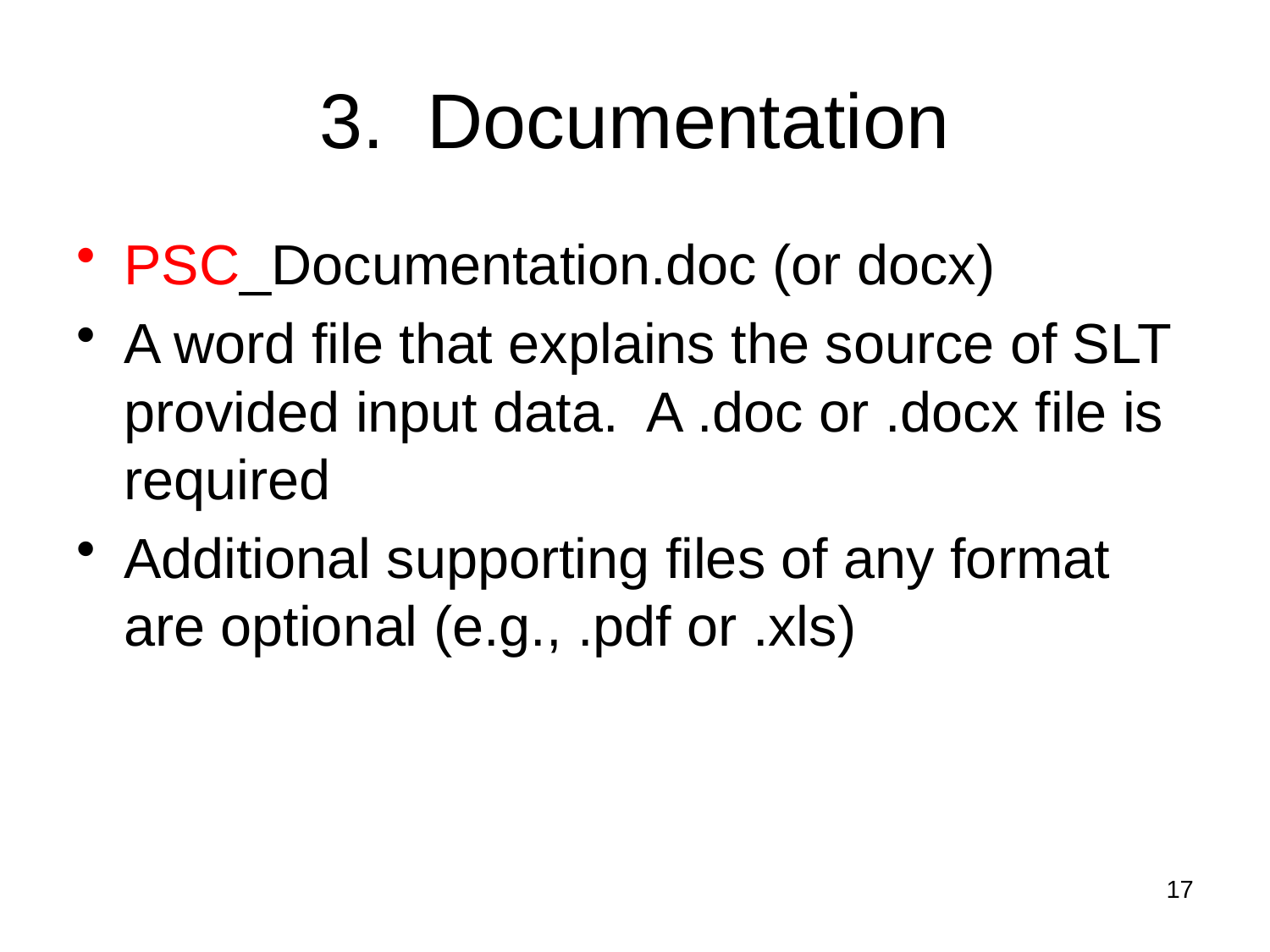

# 3.  Documentation
PSC_Documentation.doc (or docx)
A word file that explains the source of SLT provided input data.  A .doc or .docx file is required
Additional supporting files of any format are optional (e.g., .pdf or .xls)
17